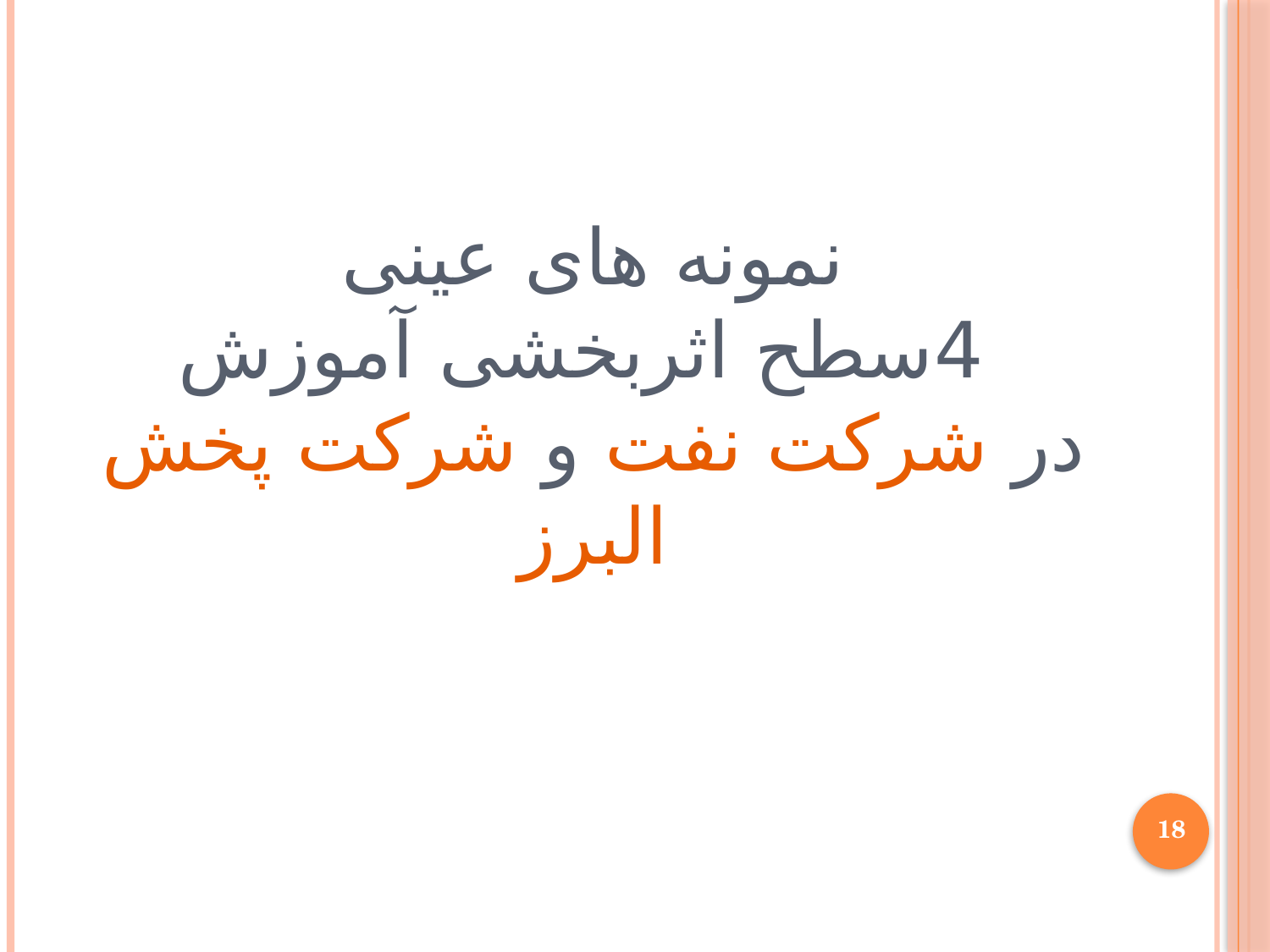

# نمونه های عینی 4سطح اثربخشی آموزش در شرکت نفت و شرکت پخش البرز
18